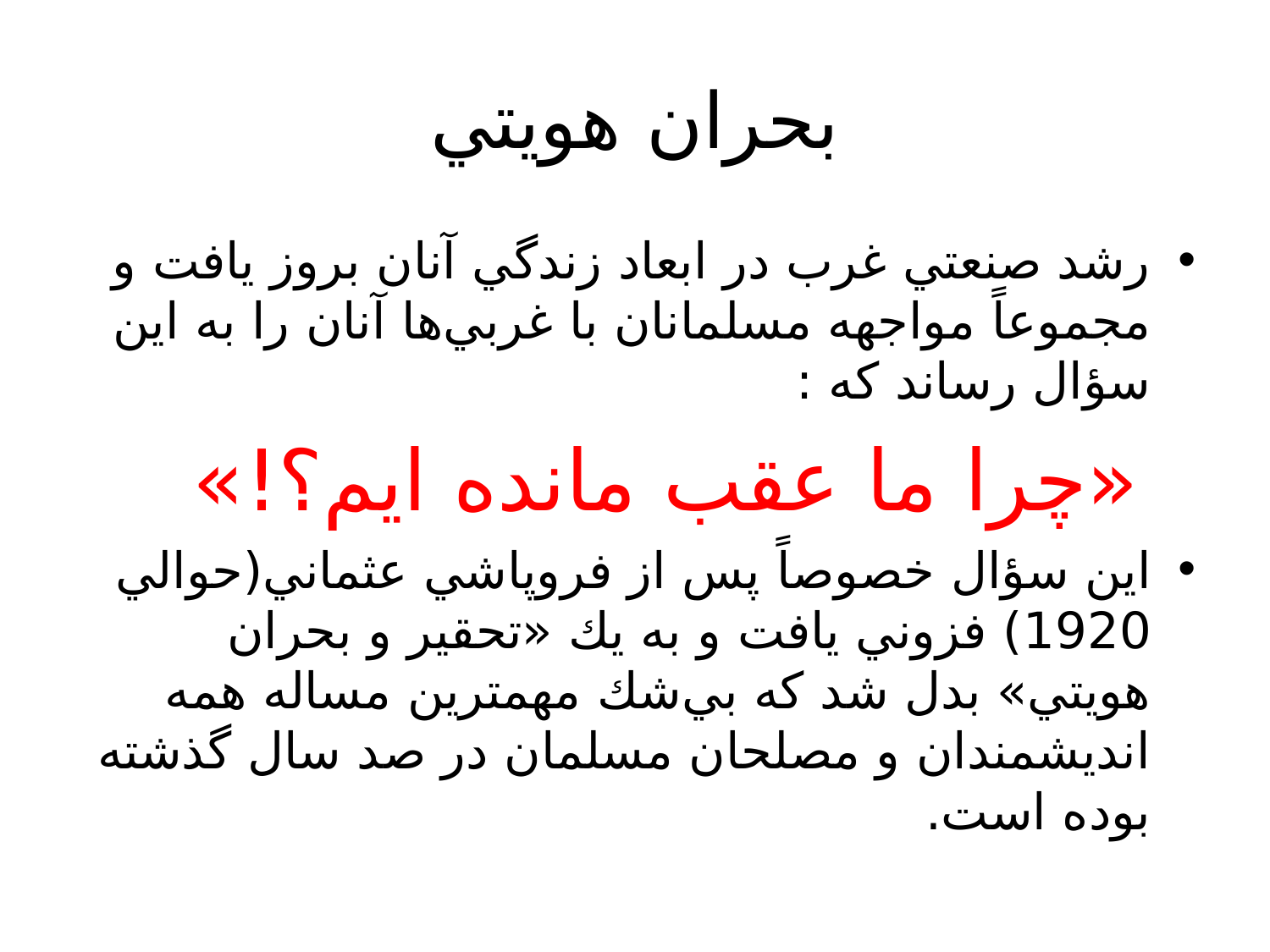

# بحران هويتي
رشد صنعتي غرب در ابعاد زندگي آنان بروز يافت و مجموعاً مواجهه مسلمانان با غربي‌ها آنان را به اين سؤال رساند كه :
	  «چرا ما عقب مانده ايم؟!»
اين سؤال خصوصاً پس از فروپاشي عثماني(حوالي 1920) فزوني يافت و به يك «تحقير و بحران هويتي» بدل شد كه بي‌شك مهمترين مساله همه انديشمندان و مصلحان مسلمان در صد سال گذشته بوده است.